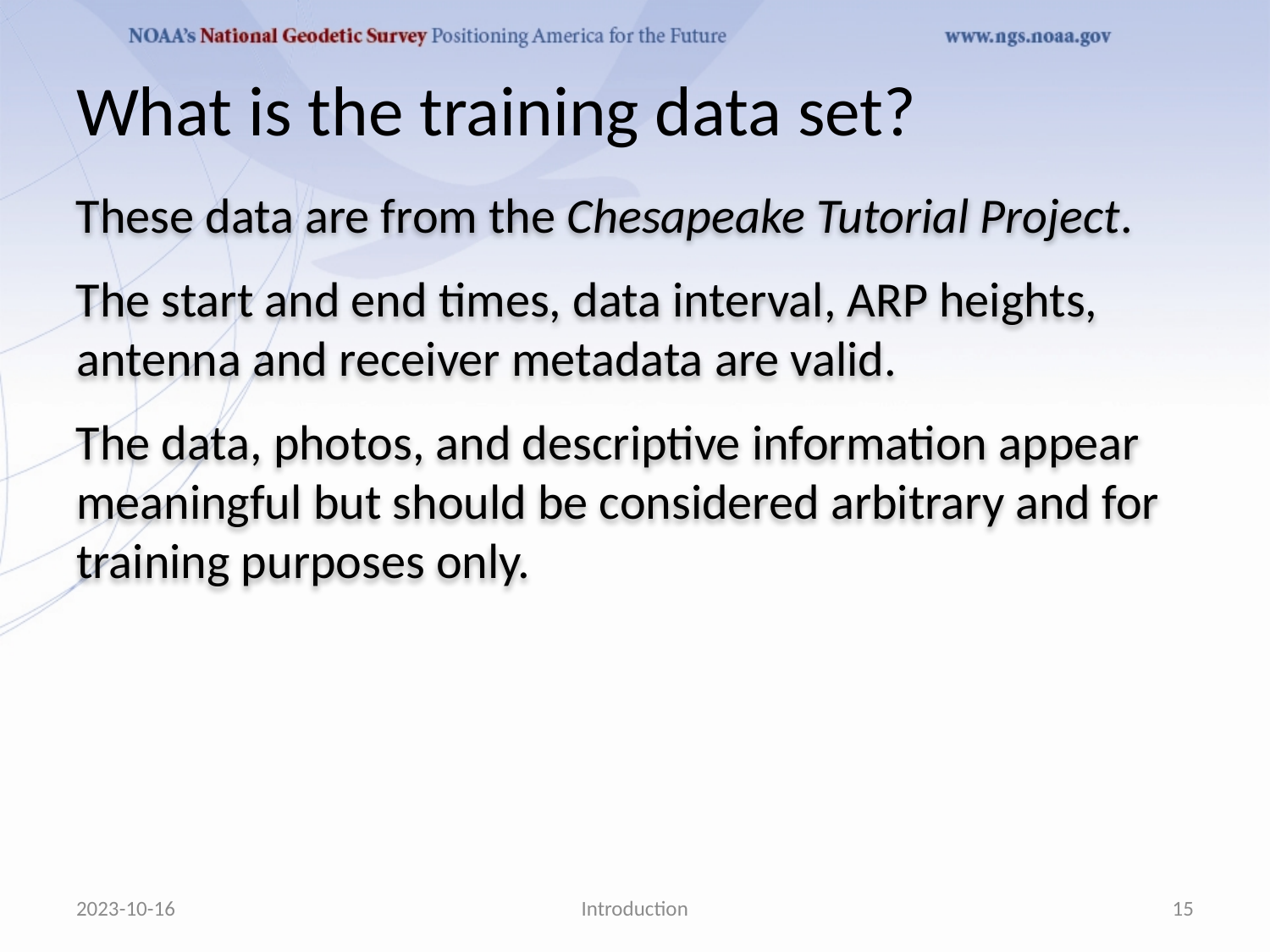

# What is the training data set?
These data are from the Chesapeake Tutorial Project.
The start and end times, data interval, ARP heights, antenna and receiver metadata are valid.
The data, photos, and descriptive information appear meaningful but should be considered arbitrary and for training purposes only.
2023-10-16
Introduction
15